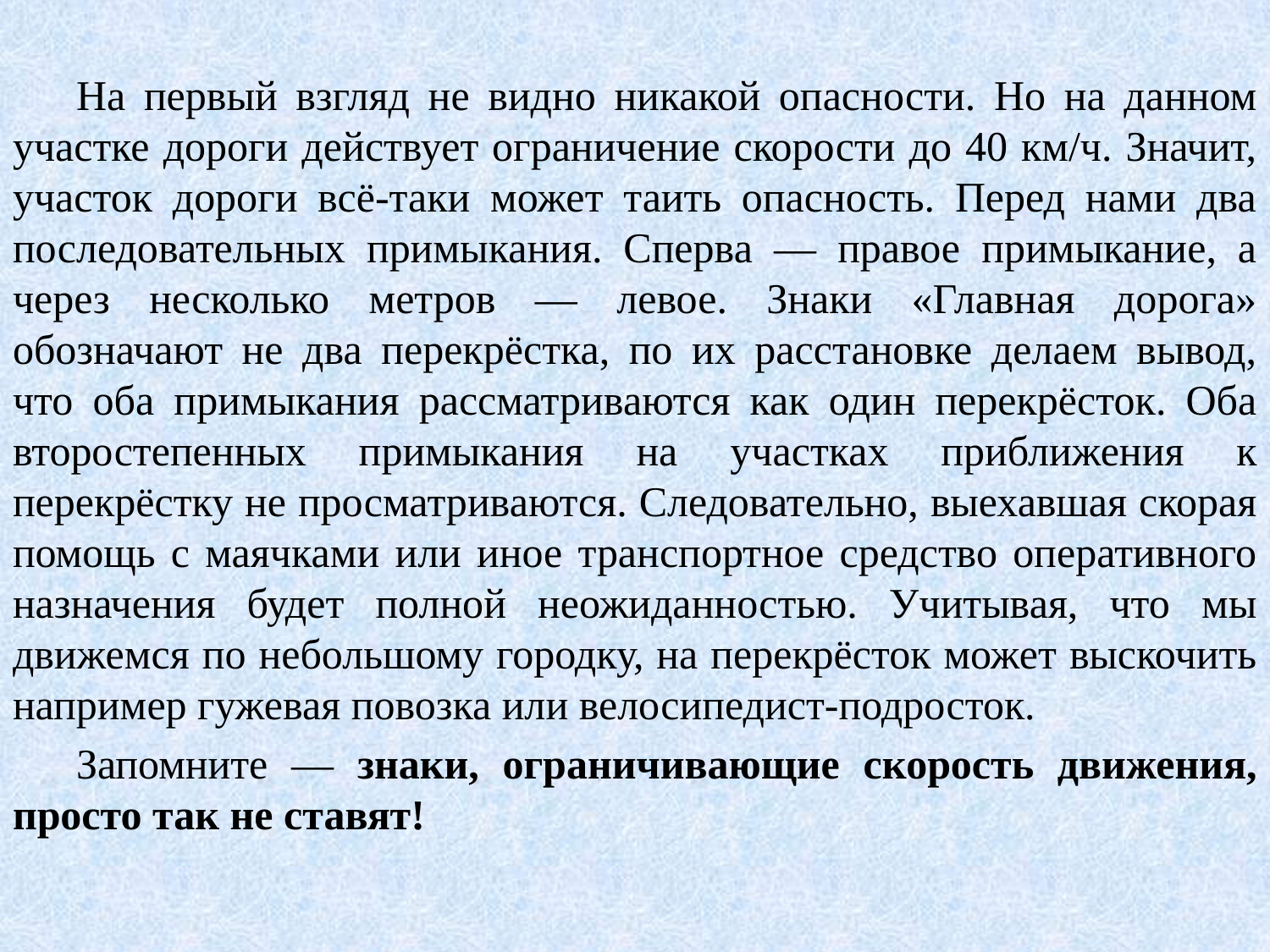

На первый взгляд не видно никакой опасности. Но на данном участке дороги действует ограничение скорости до 40 км/ч. Значит, участок дороги всё-таки может таить опасность. Перед нами два последовательных примыкания. Сперва — правое примыкание, а через несколько метров — левое. Знаки «Главная дорога» обозначают не два перекрёстка, по их расстановке делаем вывод, что оба примыкания рассматриваются как один перекрёсток. Оба второстепенных примыкания на участках приближения к перекрёстку не просматриваются. Следовательно, выехавшая скорая помощь с маячками или иное транспортное средство оперативного назначения будет полной неожиданностью. Учитывая, что мы движемся по небольшому городку, на перекрёсток может выскочить например гужевая повозка или велосипедист-подросток.
Запомните — знаки, ограничивающие скорость движения, просто так не ставят!